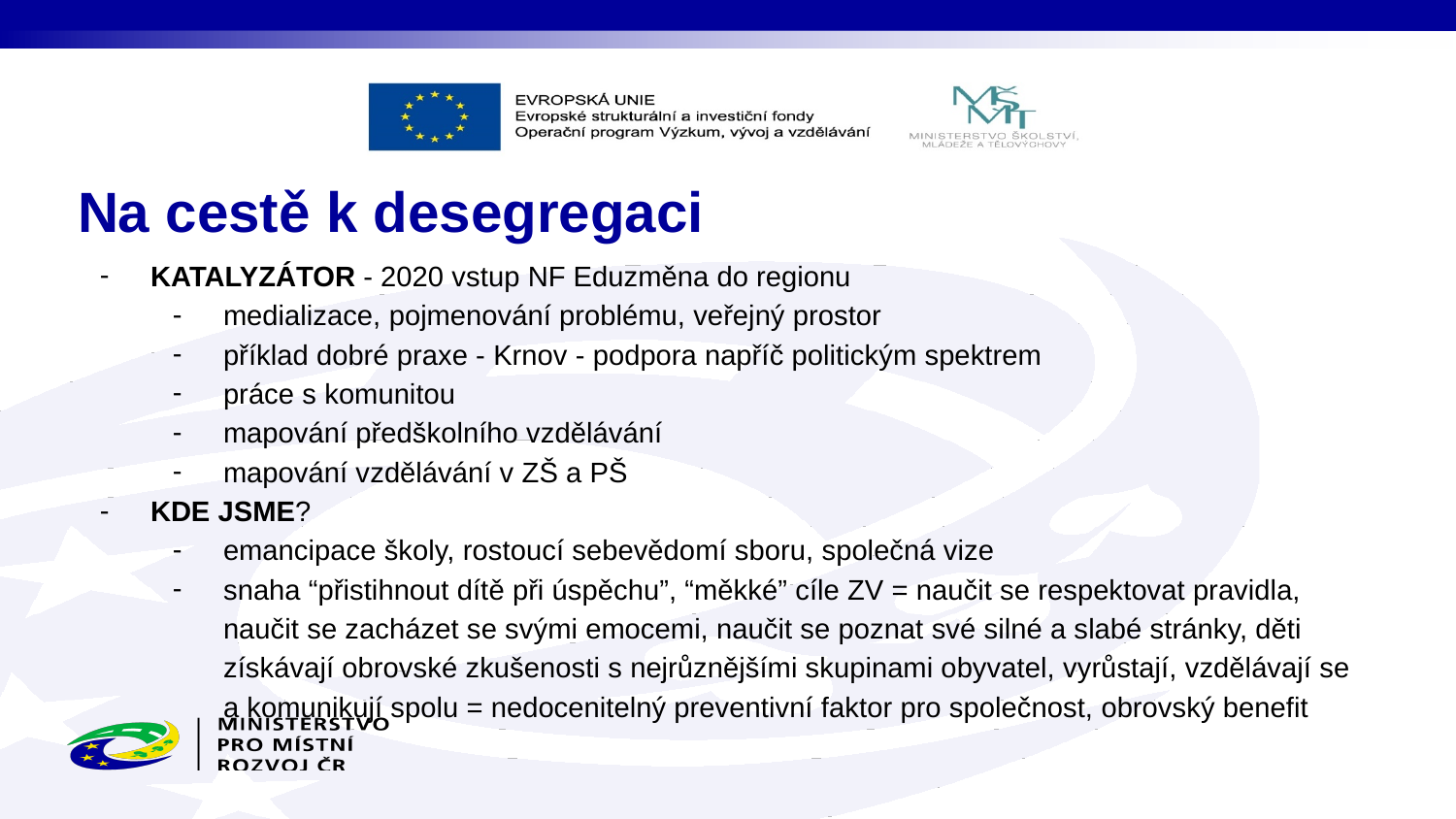

# Na cestě k desegregaci
KATALYZÁTOR - 2020 vstup NF Eduzměna do regionu
medializace, pojmenování problému, veřejný prostor
příklad dobré praxe - Krnov - podpora napříč politickým spektrem
práce s komunitou
mapování předškolního vzdělávání
mapování vzdělávání v ZŠ a PŠ
KDE JSME?
emancipace školy, rostoucí sebevědomí sboru, společná vize
snaha “přistihnout dítě při úspěchu”, “měkké” cíle ZV = naučit se respektovat pravidla, naučit se zacházet se svými emocemi, naučit se poznat své silné a slabé stránky, děti získávají obrovské zkušenosti s nejrůznějšími skupinami obyvatel, vyrůstají, vzdělávají se a komunikují spolu = nedocenitelný preventivní faktor pro společnost, obrovský benefit